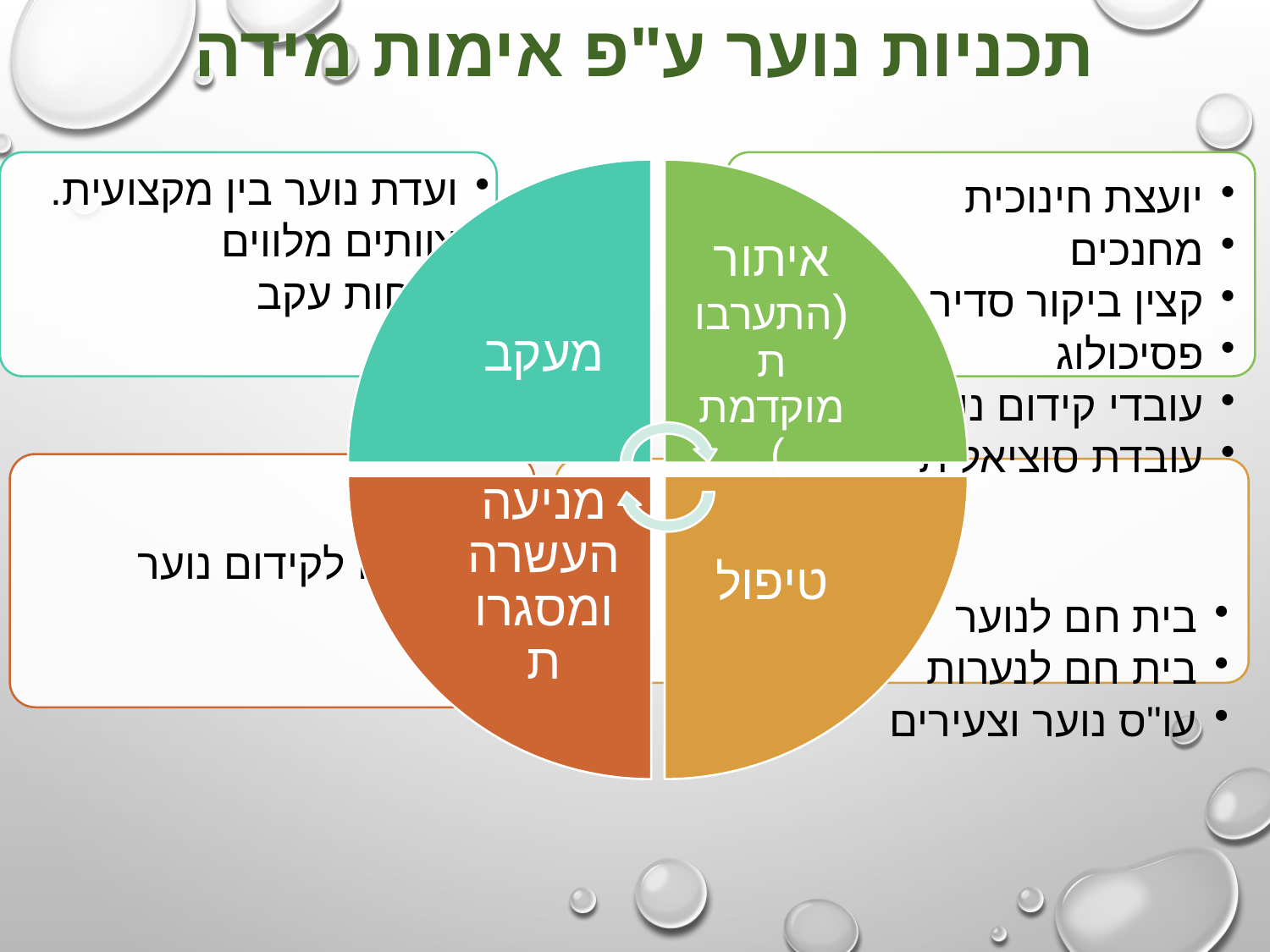

תכניות נוער ע"פ אימות מידה

בית חם לנוער
בית חם לנערות
עו"ס נוער וצעירים
היחידה לקידום נוער
יועצת חינוכית
מחנכים
קצין ביקור סדיר
פסיכולוג
עובדי קידום נוער
עובדת סוציאלית
ועדת נוער בין מקצועית.
צוותים מלווים
 דוחות עקב
מעקב
איתור (התערבות מוקדמת)
טיפול
מניעה העשרה ומסגרות